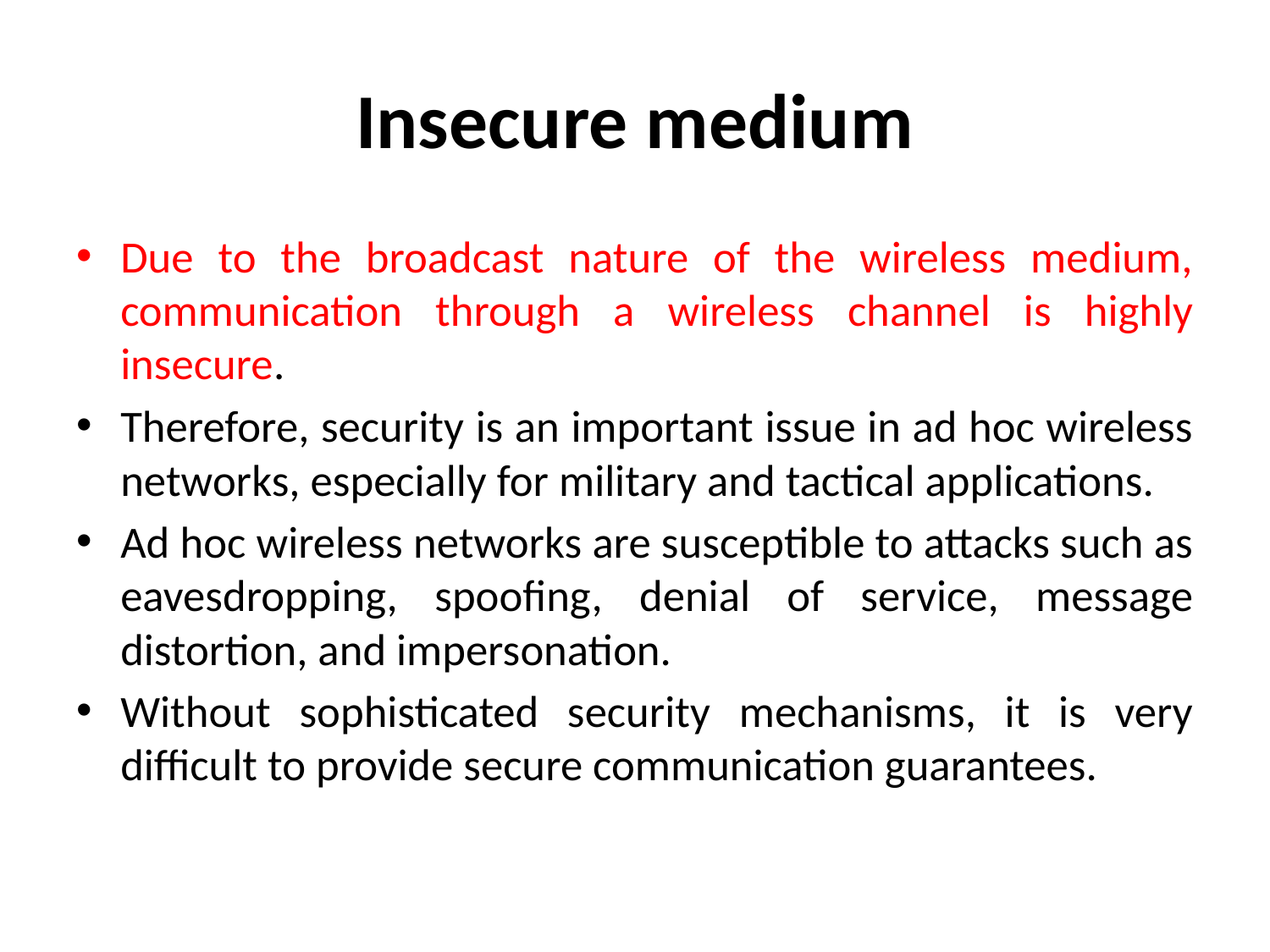

# Insecure medium
Due to the broadcast nature of the wireless medium, communication through a wireless channel is highly insecure.
Therefore, security is an important issue in ad hoc wireless networks, especially for military and tactical applications.
Ad hoc wireless networks are susceptible to attacks such as eavesdropping, spoofing, denial of service, message distortion, and impersonation.
Without sophisticated security mechanisms, it is very difficult to provide secure communication guarantees.